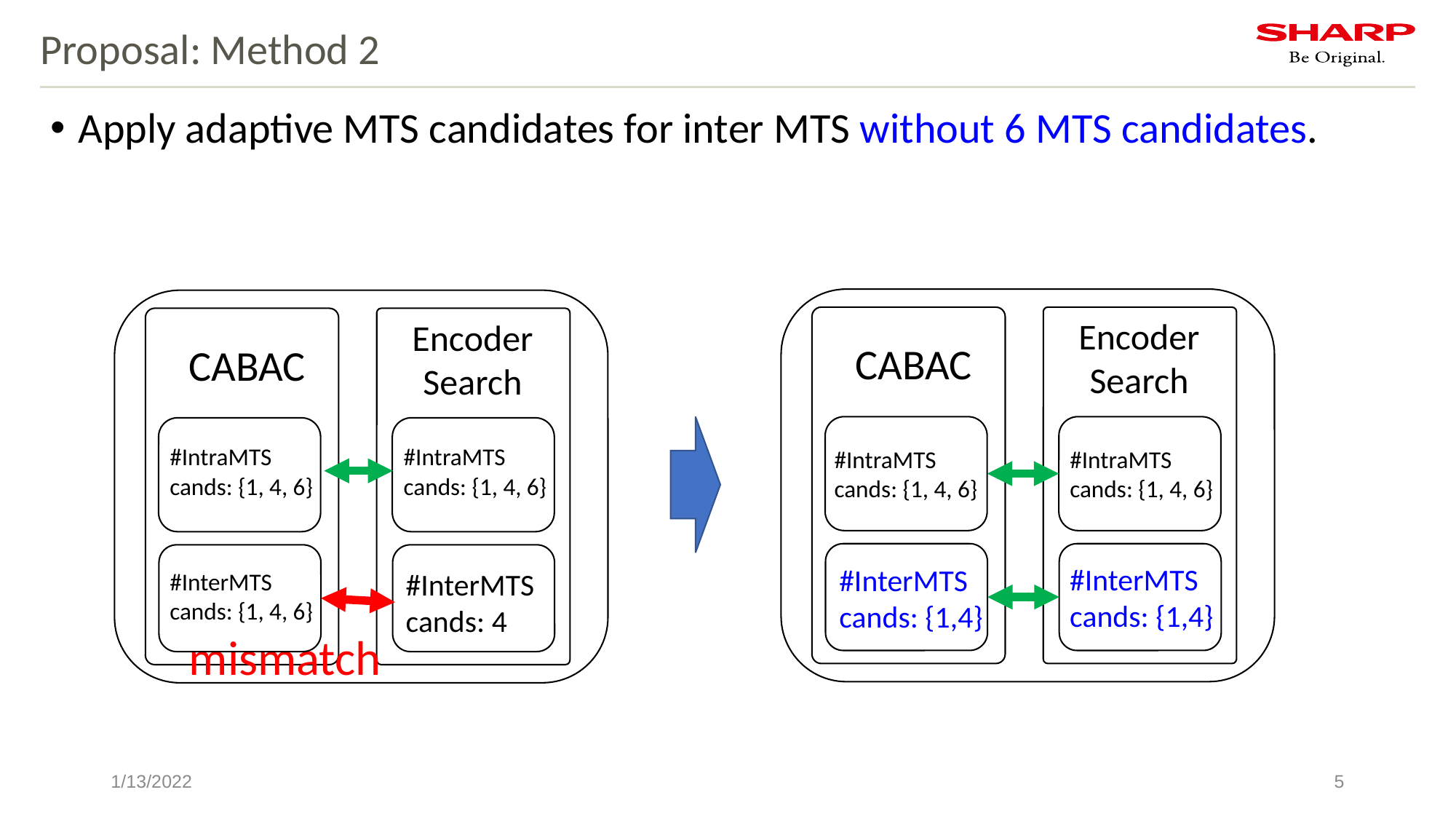

# Proposal: Method 2
Apply adaptive MTS candidates for inter MTS without 6 MTS candidates.

Encoder
Search

Encoder
Search
CABAC
CABAC

#IntraMTS
cands: {1, 4, 6}
#IntraMTS
cands: {1, 4, 6}
#IntraMTS
cands: {1, 4, 6}
#IntraMTS
cands: {1, 4, 6}

#InterMTS
cands: {1,4}
#InterMTS
cands: {1,4}
#InterMTS
cands: 4
#InterMTS
cands: {1, 4, 6}
mismatch
1/13/2022
5